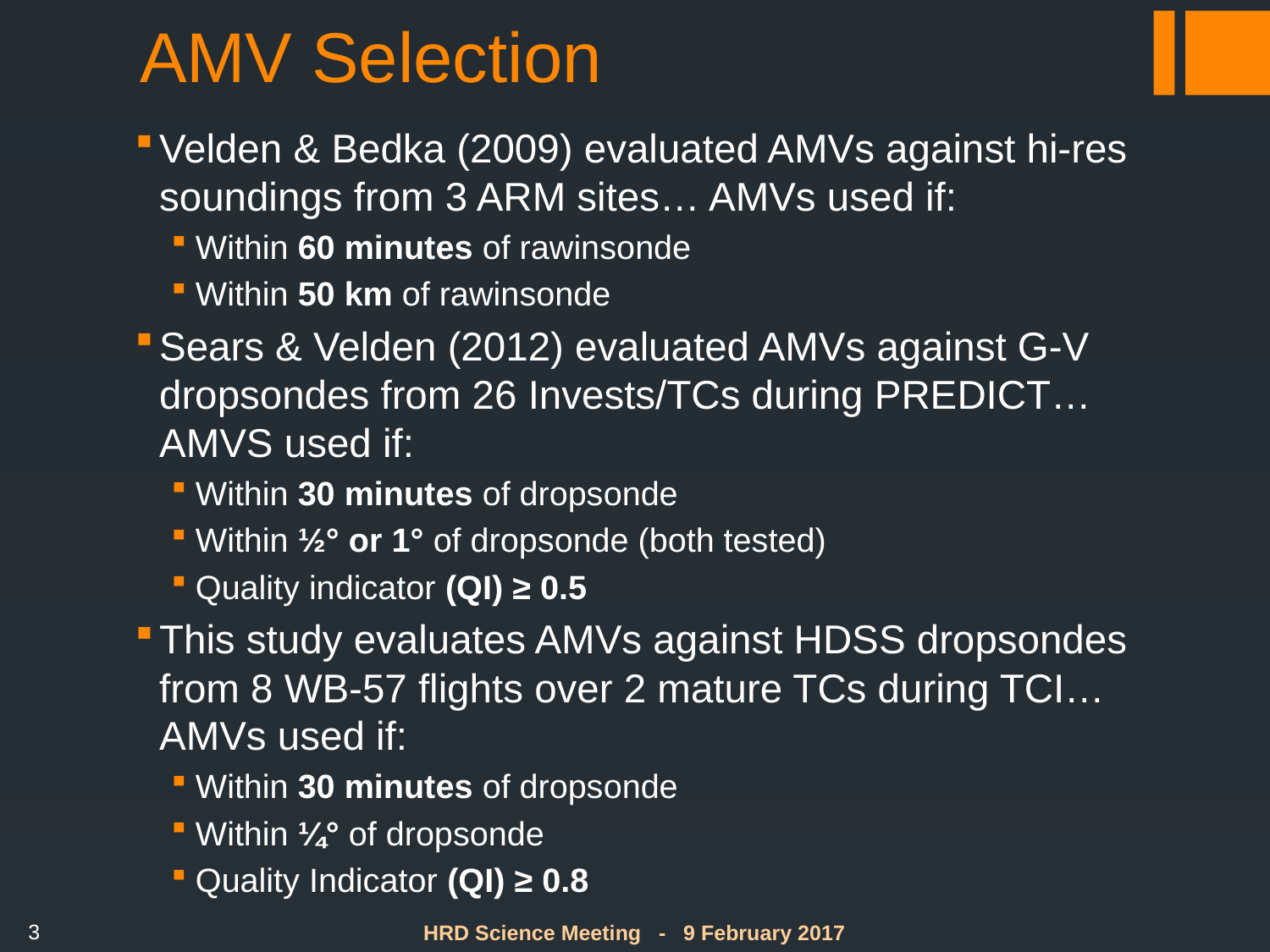

# AMV Selection
Velden & Bedka (2009) evaluated AMVs against hi-res soundings from 3 ARM sites… AMVs used if:
Within 60 minutes of rawinsonde
Within 50 km of rawinsonde
Sears & Velden (2012) evaluated AMVs against G-V dropsondes from 26 Invests/TCs during PREDICT… AMVS used if:
Within 30 minutes of dropsonde
Within ½° or 1° of dropsonde (both tested)
Quality indicator (QI) ≥ 0.5
This study evaluates AMVs against HDSS dropsondes from 8 WB-57 flights over 2 mature TCs during TCI… AMVs used if:
Within 30 minutes of dropsonde
Within ¼° of dropsonde
Quality Indicator (QI) ≥ 0.8